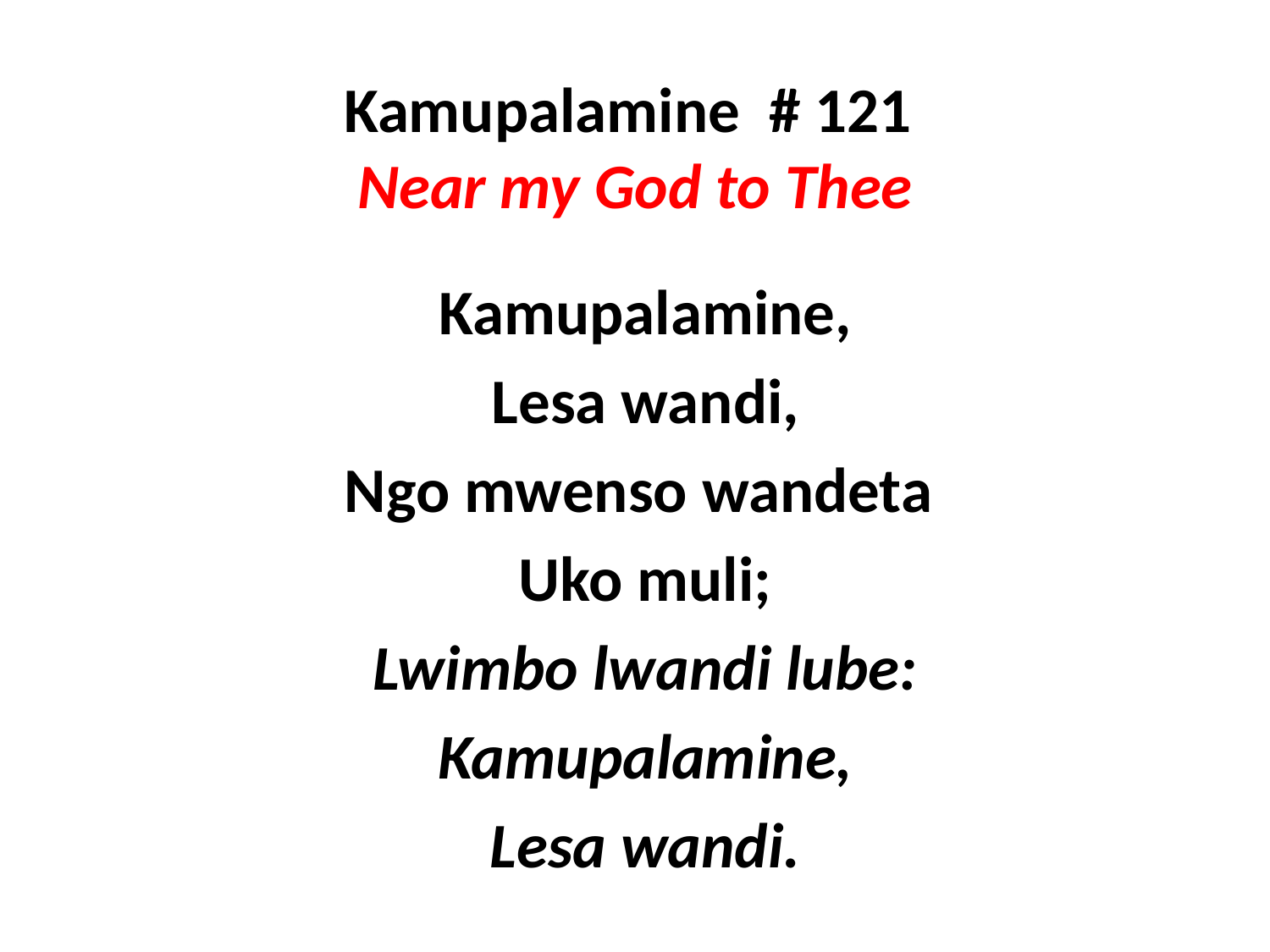

# Kamupalamine  # 121 Near my God to Thee
Kamupalamine,
Lesa wandi,
Ngo mwenso wandeta
Uko muli;
Lwimbo lwandi lube:
Kamupalamine,
Lesa wandi.